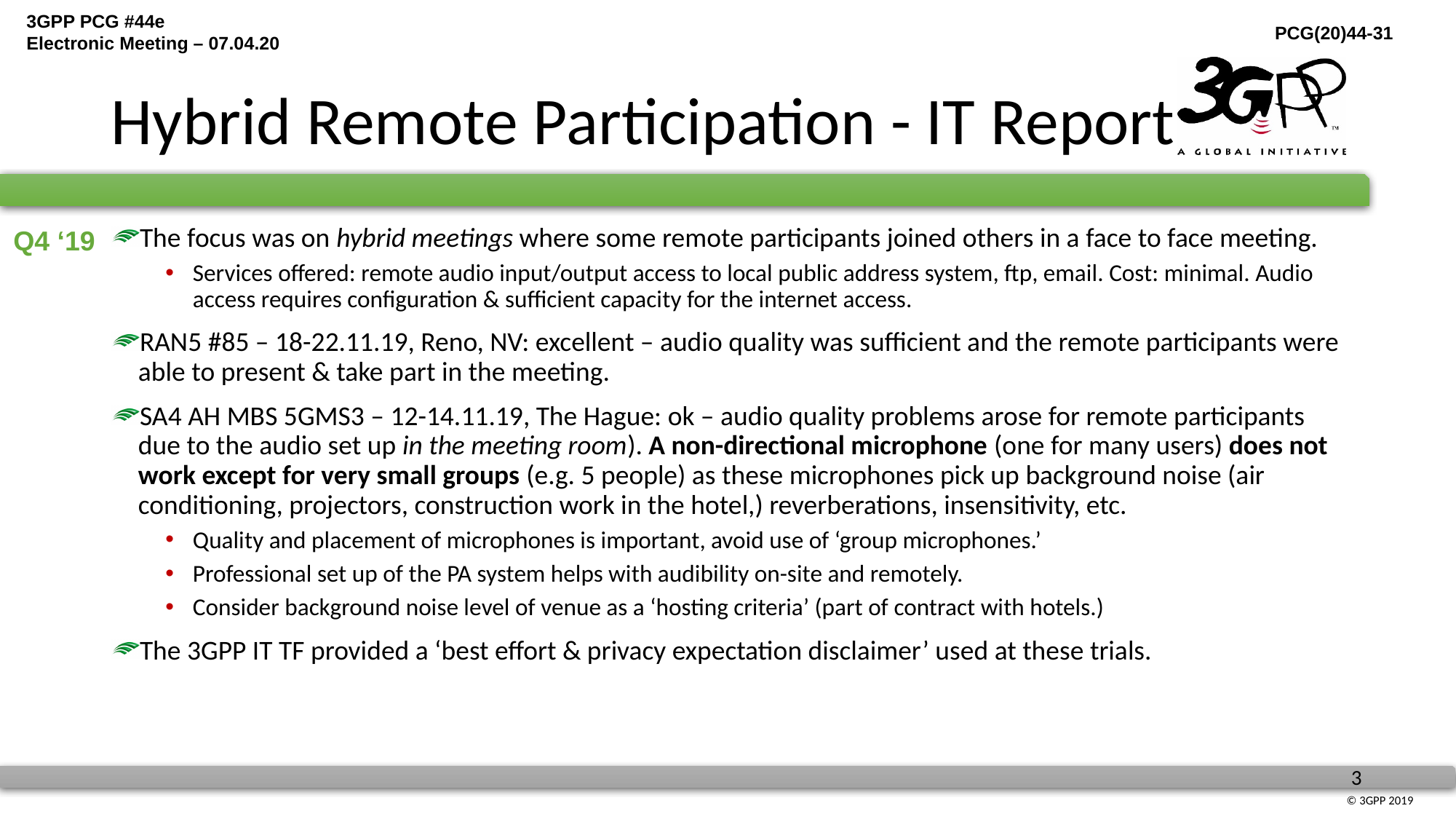

# Hybrid Remote Participation - IT Report
Q4 ‘19
The focus was on hybrid meetings where some remote participants joined others in a face to face meeting.
Services offered: remote audio input/output access to local public address system, ftp, email. Cost: minimal. Audio access requires configuration & sufficient capacity for the internet access.
RAN5 #85 – 18-22.11.19, Reno, NV: excellent – audio quality was sufficient and the remote participants were able to present & take part in the meeting.
SA4 AH MBS 5GMS3 – 12-14.11.19, The Hague: ok – audio quality problems arose for remote participants due to the audio set up in the meeting room). A non-directional microphone (one for many users) does not work except for very small groups (e.g. 5 people) as these microphones pick up background noise (air conditioning, projectors, construction work in the hotel,) reverberations, insensitivity, etc.
Quality and placement of microphones is important, avoid use of ‘group microphones.’
Professional set up of the PA system helps with audibility on-site and remotely.
Consider background noise level of venue as a ‘hosting criteria’ (part of contract with hotels.)
The 3GPP IT TF provided a ‘best effort & privacy expectation disclaimer’ used at these trials.